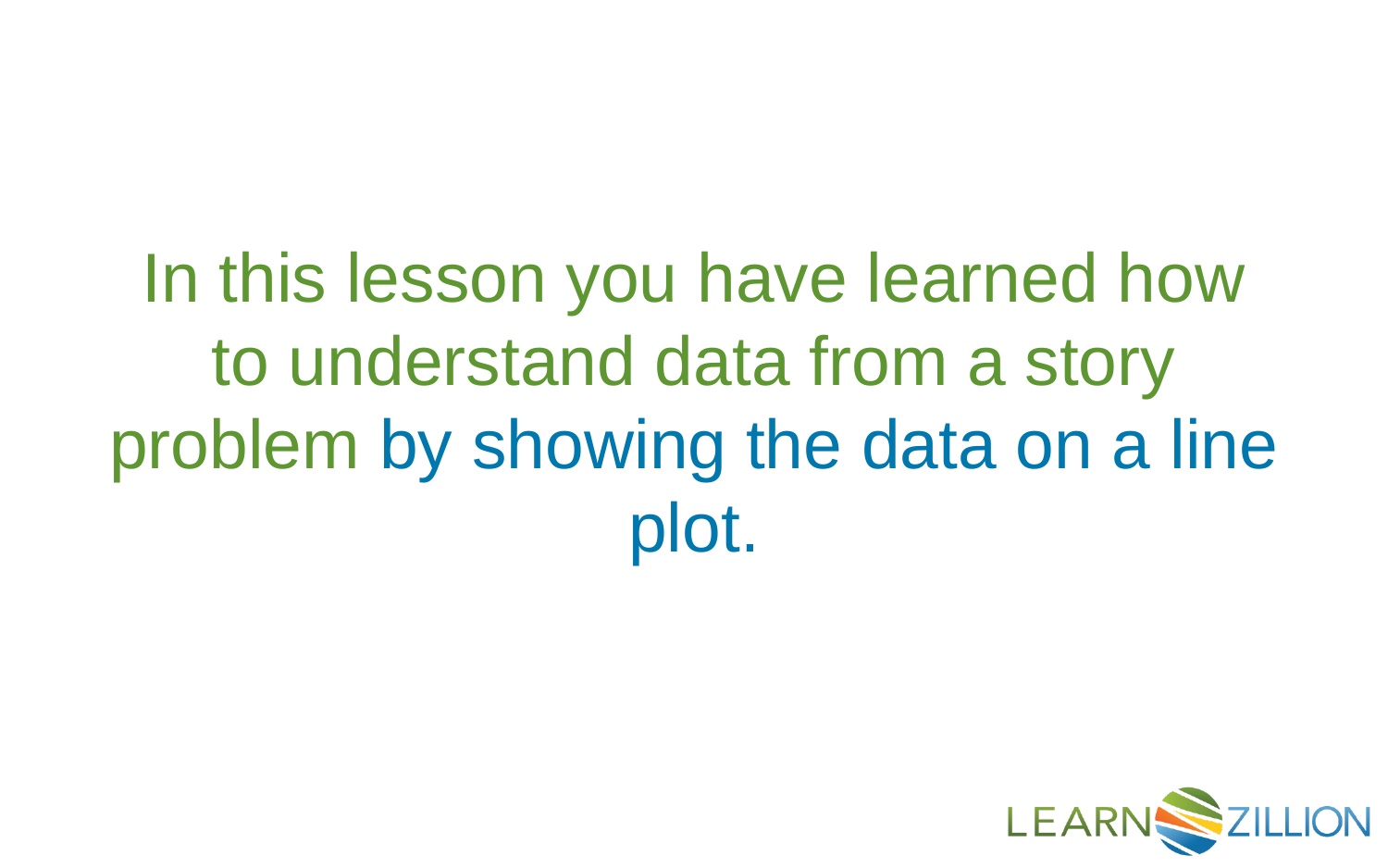

In this lesson you have learned how to understand data from a story problem by showing the data on a line plot.